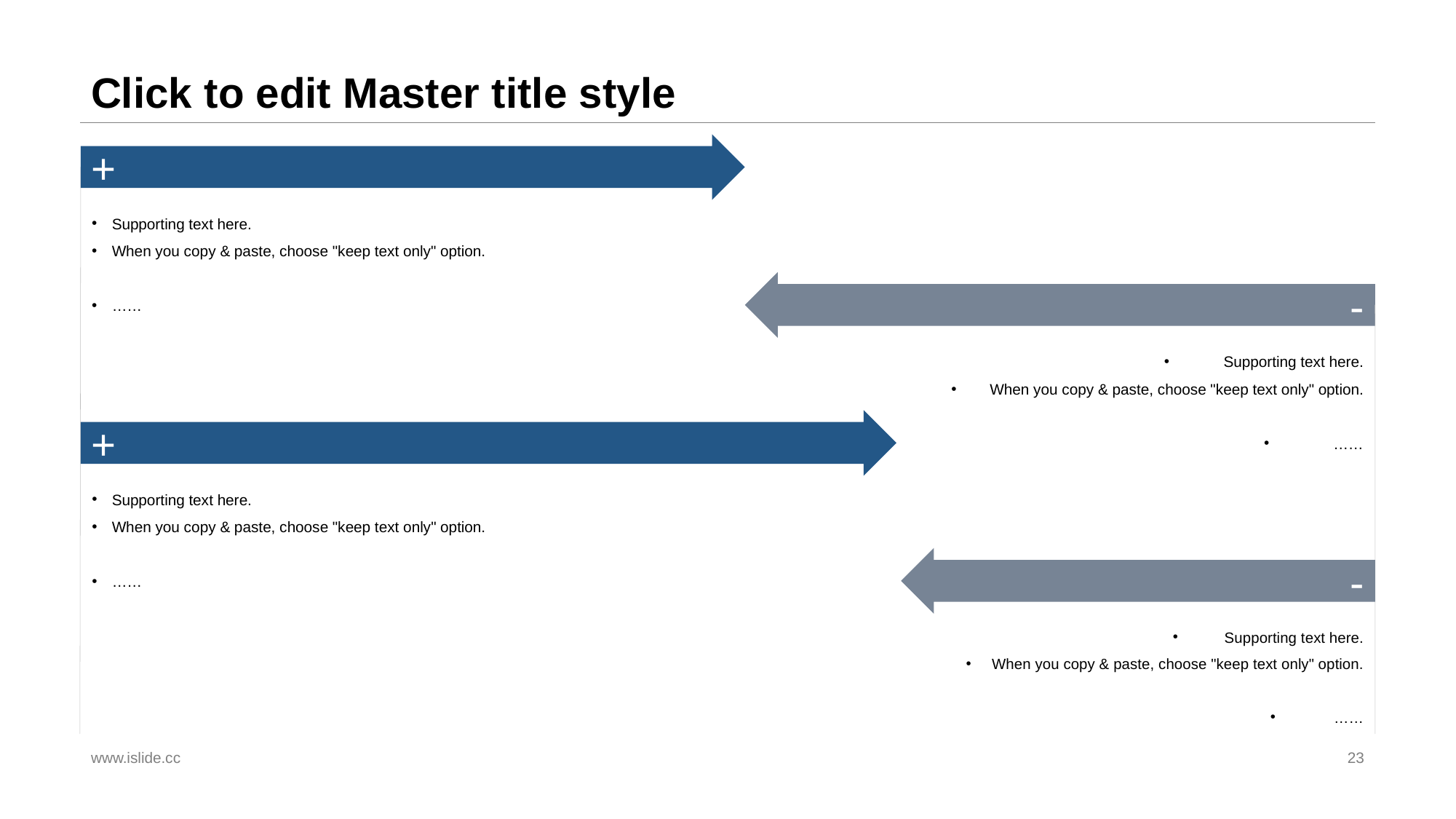

# Click to edit Master title style
+
Supporting text here.
When you copy & paste, choose "keep text only" option.

……
-
Supporting text here.
When you copy & paste, choose "keep text only" option.

……
+
Supporting text here.
When you copy & paste, choose "keep text only" option.

……
-
Supporting text here.
When you copy & paste, choose "keep text only" option.

……
www.islide.cc
23